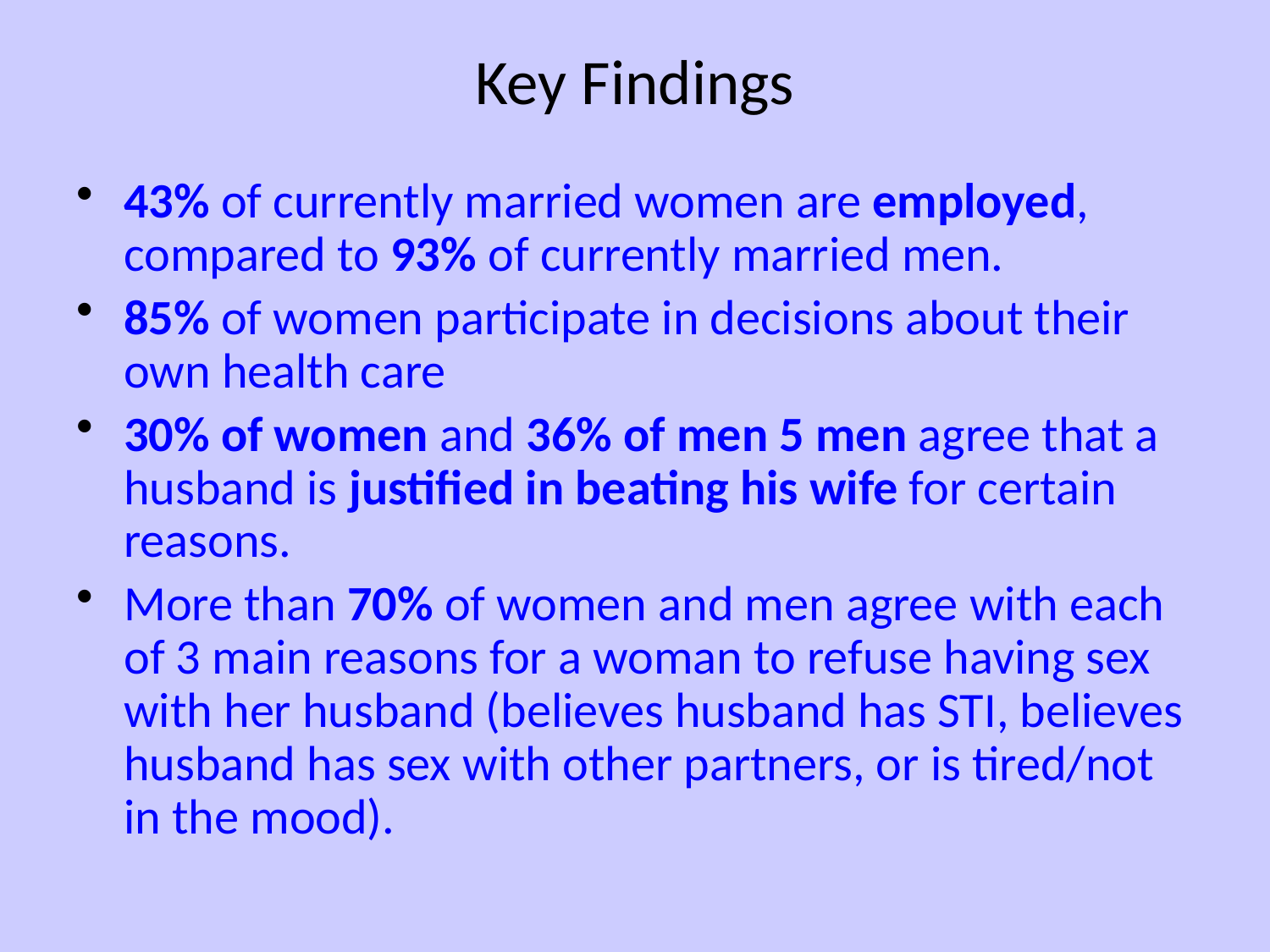

# Key Findings
43% of currently married women are employed, compared to 93% of currently married men.
85% of women participate in decisions about their own health care
30% of women and 36% of men 5 men agree that a husband is justified in beating his wife for certain reasons.
More than 70% of women and men agree with each of 3 main reasons for a woman to refuse having sex with her husband (believes husband has STI, believes husband has sex with other partners, or is tired/not in the mood).